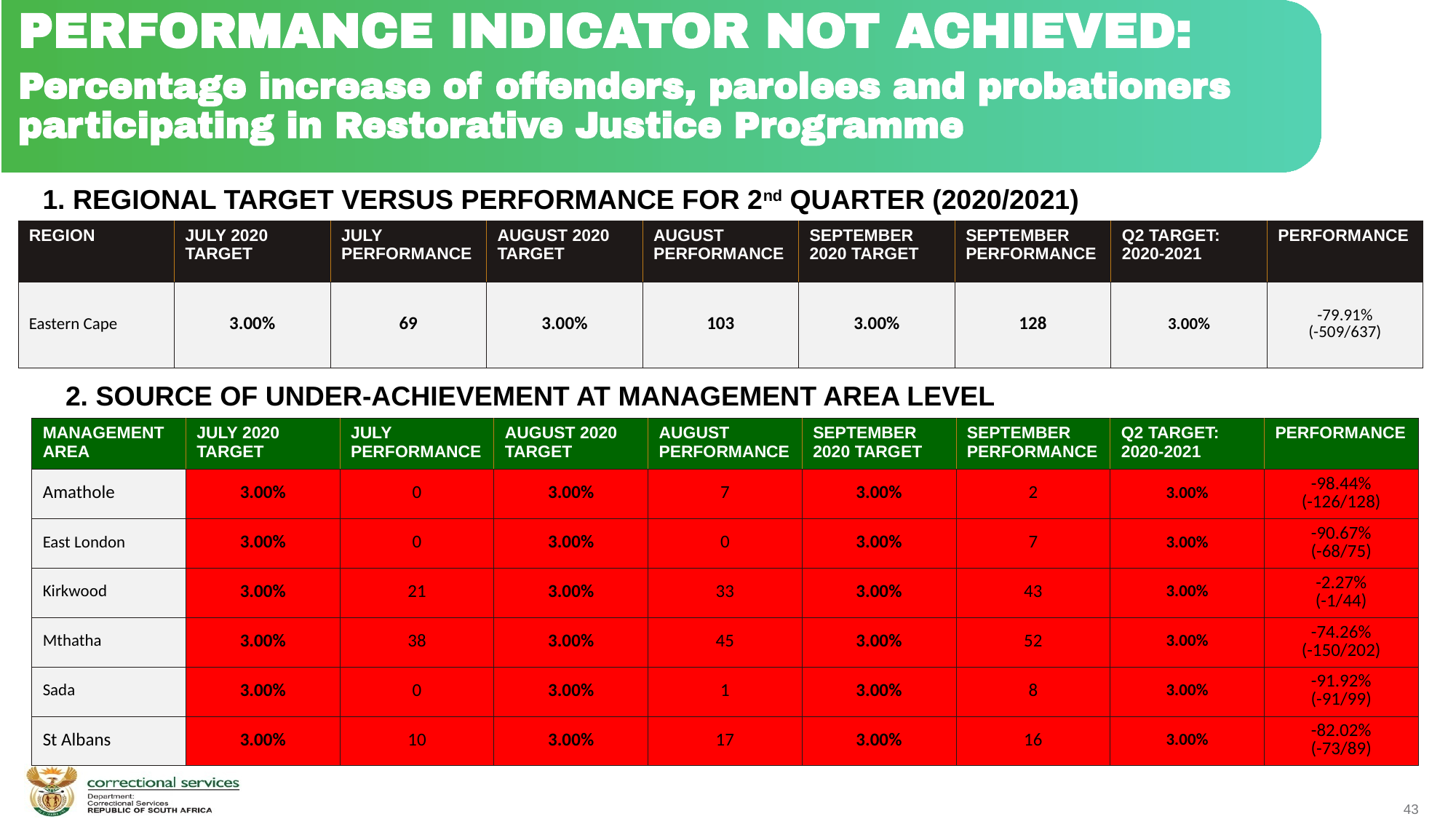

PERFORMANCE INDICATOR NOT ACHIEVED:
Percentage increase of offenders, parolees and probationers participating in Restorative Justice Programme

1. REGIONAL TARGET VERSUS PERFORMANCE FOR 2nd QUARTER (2020/2021)
| REGION | JULY 2020 TARGET | JULY PERFORMANCE | AUGUST 2020 TARGET | AUGUST PERFORMANCE | SEPTEMBER 2020 TARGET | SEPTEMBER PERFORMANCE | Q2 TARGET: 2020-2021 | PERFORMANCE |
| --- | --- | --- | --- | --- | --- | --- | --- | --- |
| Eastern Cape | 3.00% | 69 | 3.00% | 103 | 3.00% | 128 | 3.00% | -79.91% (-509/637) |
   2. SOURCE OF UNDER-ACHIEVEMENT AT MANAGEMENT AREA LEVEL
| MANAGEMENT AREA | JULY 2020 TARGET | JULY PERFORMANCE | AUGUST 2020 TARGET | AUGUST PERFORMANCE | SEPTEMBER 2020 TARGET | SEPTEMBER PERFORMANCE | Q2 TARGET: 2020-2021 | PERFORMANCE |
| --- | --- | --- | --- | --- | --- | --- | --- | --- |
| Amathole | 3.00% | 0 | 3.00% | 7 | 3.00% | 2 | 3.00% | -98.44% (-126/128) |
| East London | 3.00% | 0 | 3.00% | 0 | 3.00% | 7 | 3.00% | -90.67% (-68/75) |
| Kirkwood | 3.00% | 21 | 3.00% | 33 | 3.00% | 43 | 3.00% | -2.27% (-1/44) |
| Mthatha | 3.00% | 38 | 3.00% | 45 | 3.00% | 52 | 3.00% | -74.26% (-150/202) |
| Sada | 3.00% | 0 | 3.00% | 1 | 3.00% | 8 | 3.00% | -91.92% (-91/99) |
| St Albans | 3.00% | 10 | 3.00% | 17 | 3.00% | 16 | 3.00% | -82.02% (-73/89) |